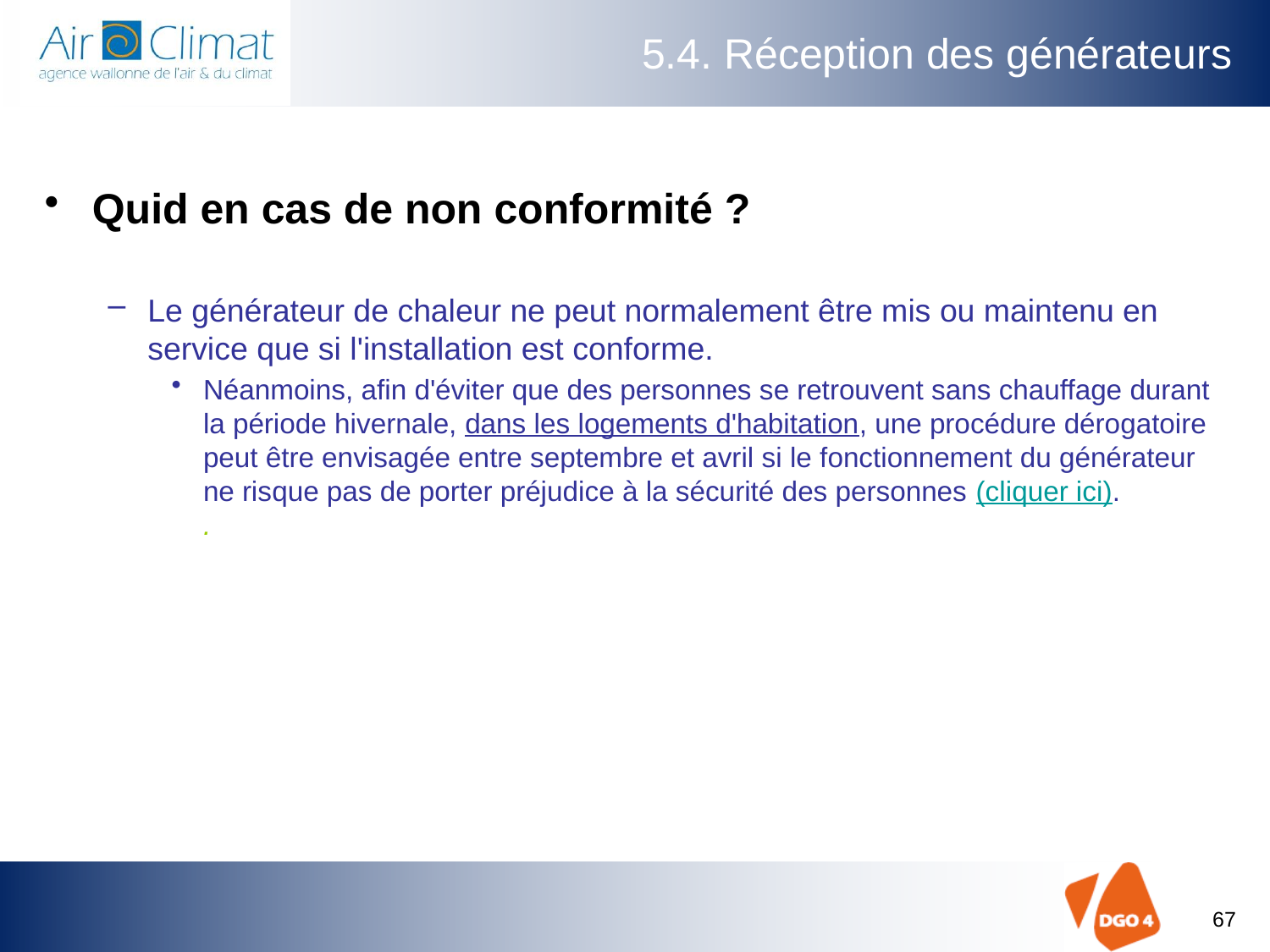

# 5.4. Réception des générateurs

Quid en cas de non conformité ?
Le générateur de chaleur ne peut normalement être mis ou maintenu en service que si l'installation est conforme.
Néanmoins, afin d'éviter que des personnes se retrouvent sans chauffage durant la période hivernale, dans les logements d'habitation, une procédure dérogatoire peut être envisagée entre septembre et avril si le fonctionnement du générateur ne risque pas de porter préjudice à la sécurité des personnes (cliquer ici).
.

67